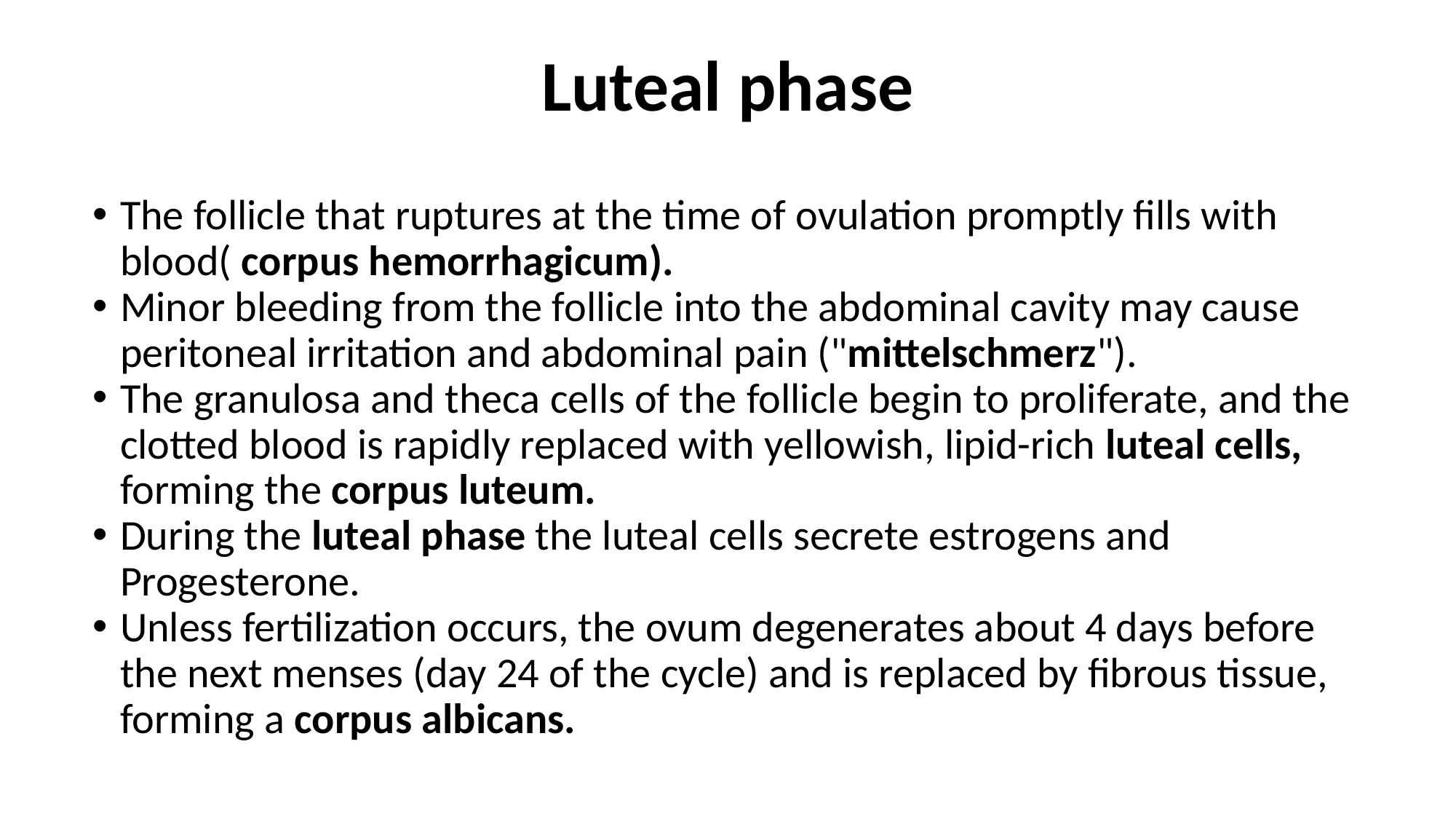

# Luteal phase
The follicle that ruptures at the time of ovulation promptly fills with blood( corpus hemorrhagicum).
Minor bleeding from the follicle into the abdominal cavity may cause peritoneal irritation and abdominal pain ("mittelschmerz").
The granulosa and theca cells of the follicle begin to proliferate, and the clotted blood is rapidly replaced with yellowish, lipid-rich luteal cells, forming the corpus luteum.
During the luteal phase the luteal cells secrete estrogens and Progesterone.
Unless fertilization occurs, the ovum degenerates about 4 days before the next menses (day 24 of the cycle) and is replaced by fibrous tissue, forming a corpus albicans.